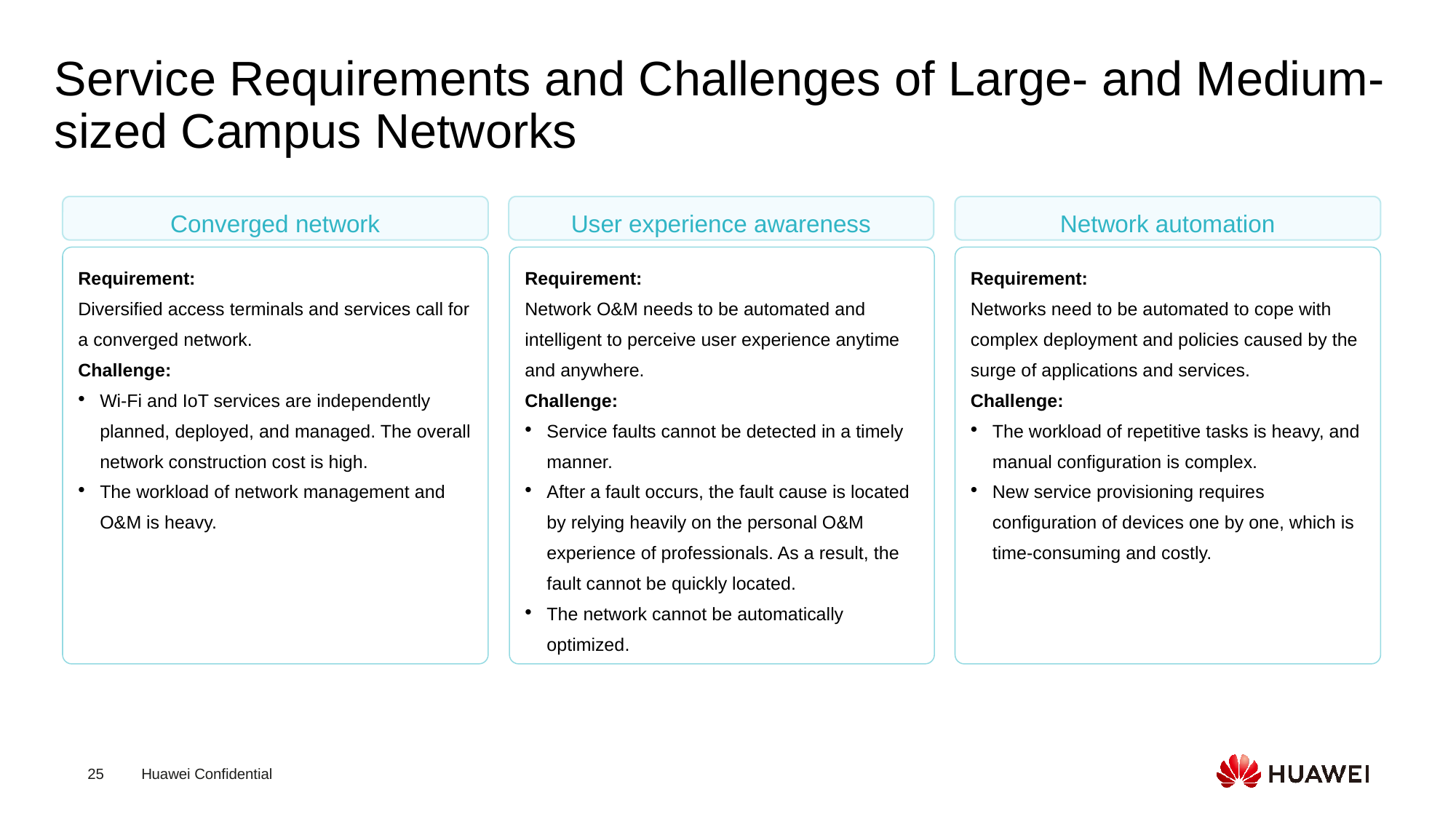

# Service Requirements and Challenges of Large- and Medium-sized Campus Networks
Converged network
User experience awareness
Network automation
Requirement:
Diversified access terminals and services call for a converged network.
Challenge:
Wi-Fi and IoT services are independently planned, deployed, and managed. The overall network construction cost is high.
The workload of network management and O&M is heavy.

Requirement:
Network O&M needs to be automated and intelligent to perceive user experience anytime and anywhere.
Challenge:
Service faults cannot be detected in a timely manner.
After a fault occurs, the fault cause is located by relying heavily on the personal O&M experience of professionals. As a result, the fault cannot be quickly located.
The network cannot be automatically optimized.
Requirement:
Networks need to be automated to cope with complex deployment and policies caused by the surge of applications and services.
Challenge:
The workload of repetitive tasks is heavy, and manual configuration is complex.
New service provisioning requires configuration of devices one by one, which is time-consuming and costly.